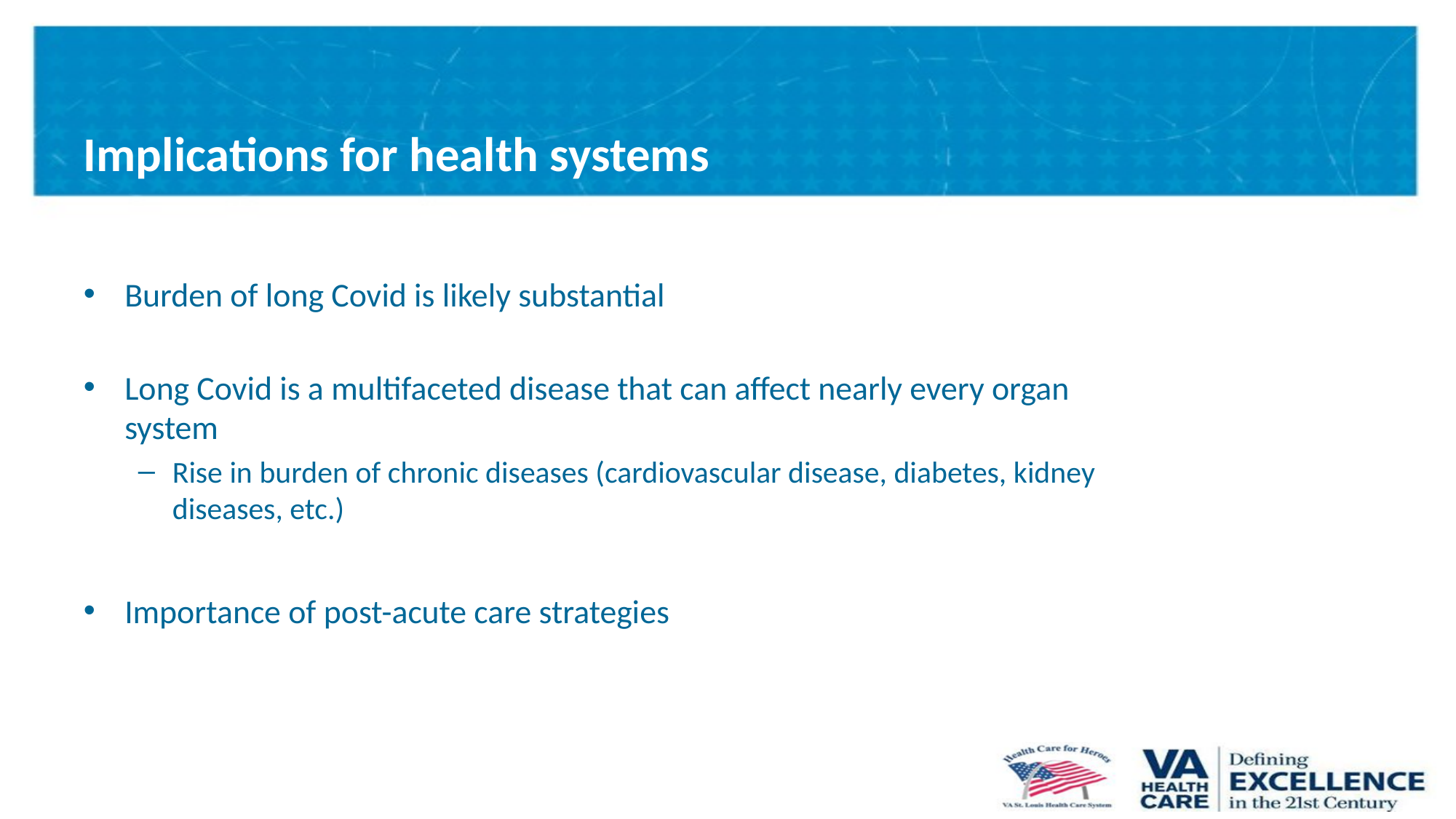

# Implications for health systems

Burden of long Covid is likely substantial

Long Covid is a multifaceted disease that can affect nearly every organ system
Rise in burden of chronic diseases (cardiovascular disease, diabetes, kidney diseases, etc.)

Importance of post-acute care strategies